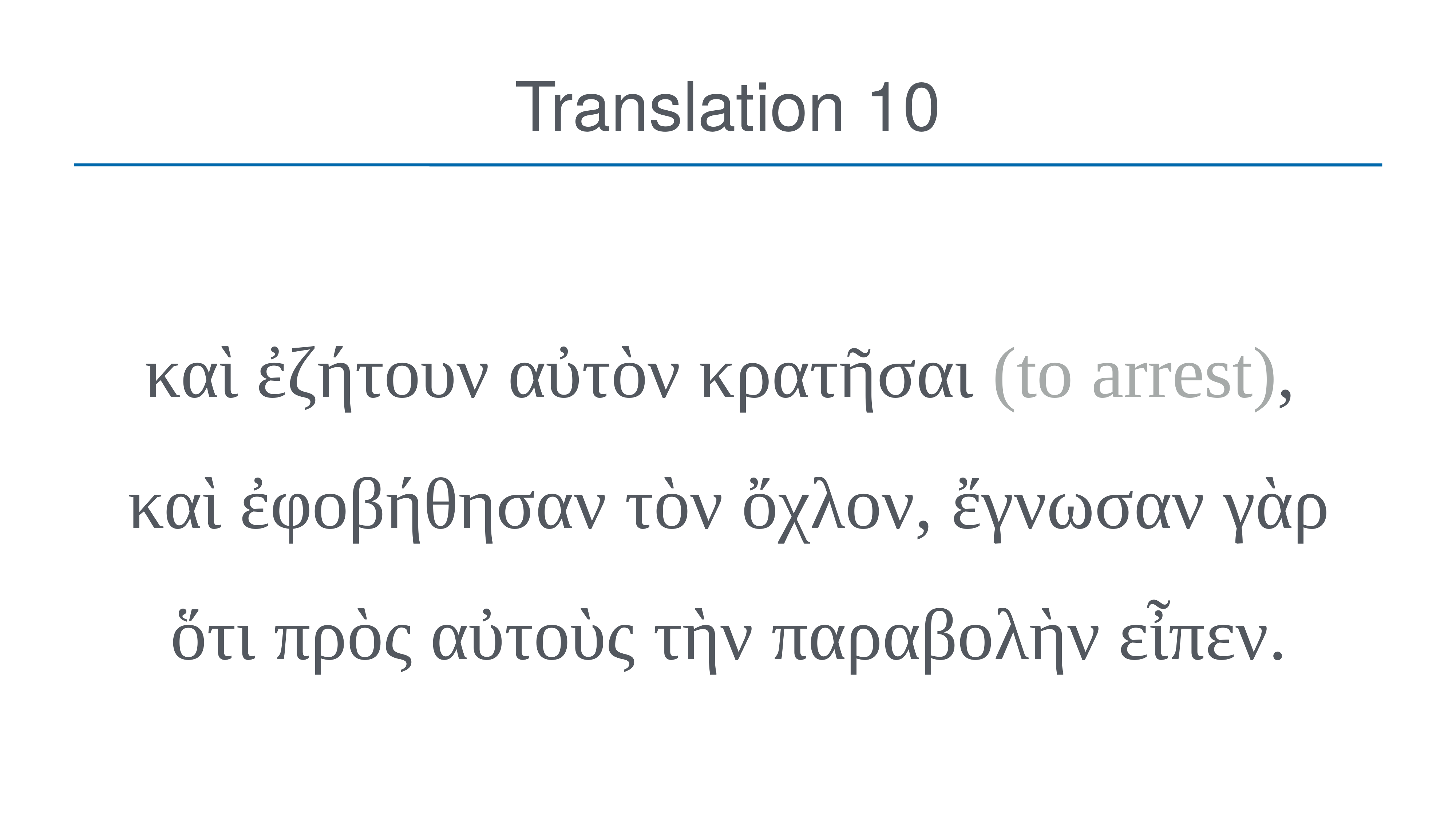

# Translation 10
καὶ ἐζήτουν αὐτὸν κρατῆσαι (to arrest),
καὶ ἐφοβήθησαν τὸν ὄχλον, ἔγνωσαν γὰρ ὅτι πρὸς αὐτοὺς τὴν παραβολὴν εἶπεν.